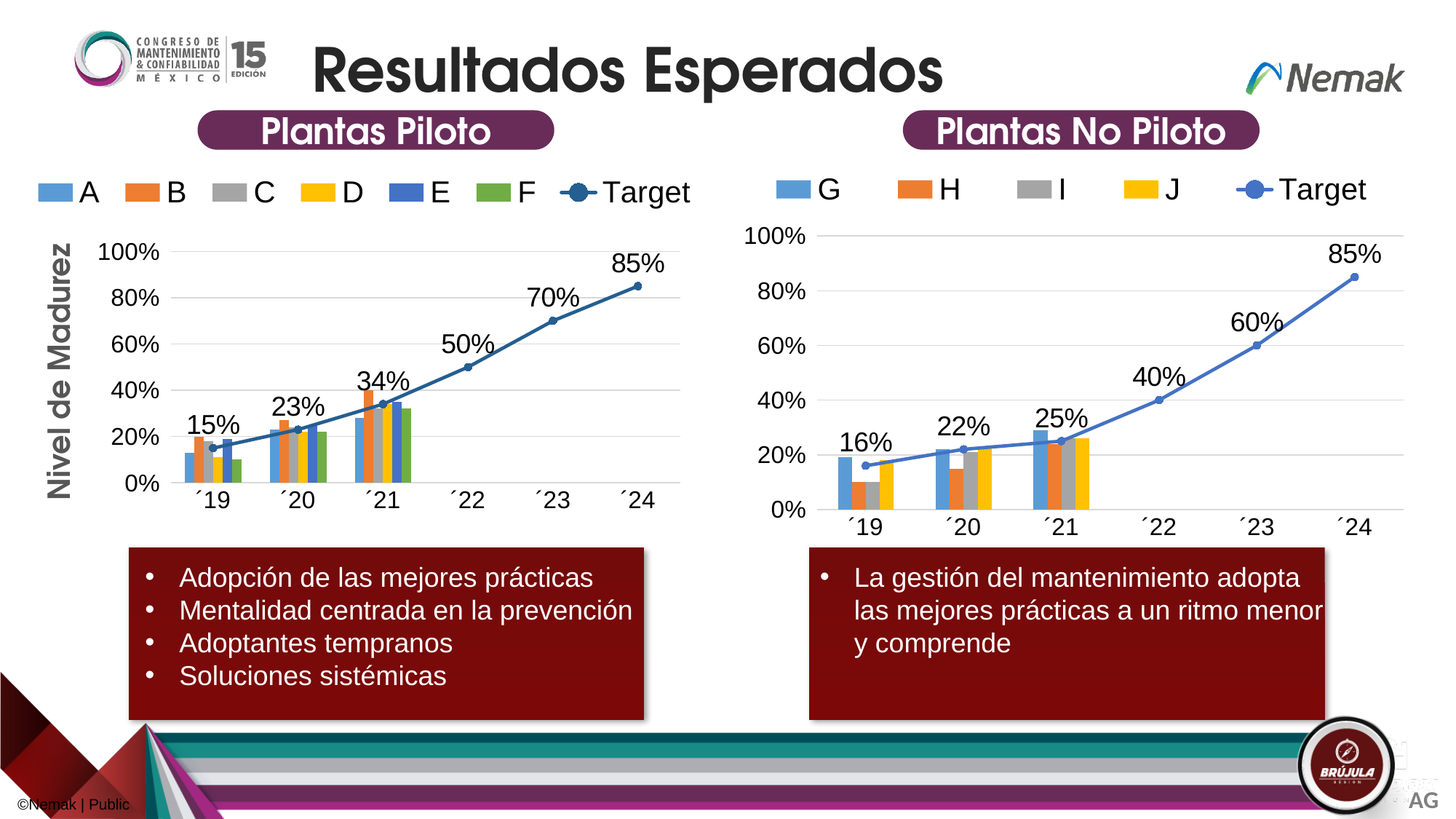

# Resultados Esperados
Plantas Piloto
Plantas No Piloto

### Chart

| Category | A | B | C | D | E | F | Target |
|---|---|---|---|---|---|---|---|
| ´19 | 0.13 | 0.2 | 0.18 | 0.11 | 0.19 | 0.1 | 0.15 |
| ´20 | 0.23 | 0.27 | 0.24 | 0.22 | 0.25 | 0.22 | 0.23 |
| ´21 | 0.28 | 0.4 | 0.32 | 0.34 | 0.35 | 0.32 | 0.34 |
| ´22 | None | None | None | None | None | None | 0.5 |
| ´23 | None | None | None | None | None | None | 0.7 |
| ´24 | None | None | None | None | None | None | 0.85 |

### Chart

| Category | G | H | I | J | Target |
|---|---|---|---|---|---|
| ´19 | 0.19 | 0.1 | 0.1 | 0.18 | 0.16 |
| ´20 | 0.22 | 0.15 | 0.21 | 0.23 | 0.22 |
| ´21 | 0.29 | 0.24 | 0.26 | 0.26 | 0.25 |
| ´22 | None | None | None | None | 0.4 |
| ´23 | None | None | None | None | 0.6 |
| ´24 | None | None | None | None | 0.85 |
Nivel de Madurez

Adopción de las mejores prácticas
Mentalidad centrada en la prevención
Adoptantes tempranos
Soluciones sistémicas

La gestión del mantenimiento adopta las mejores prácticas a un ritmo menor y comprende

AG